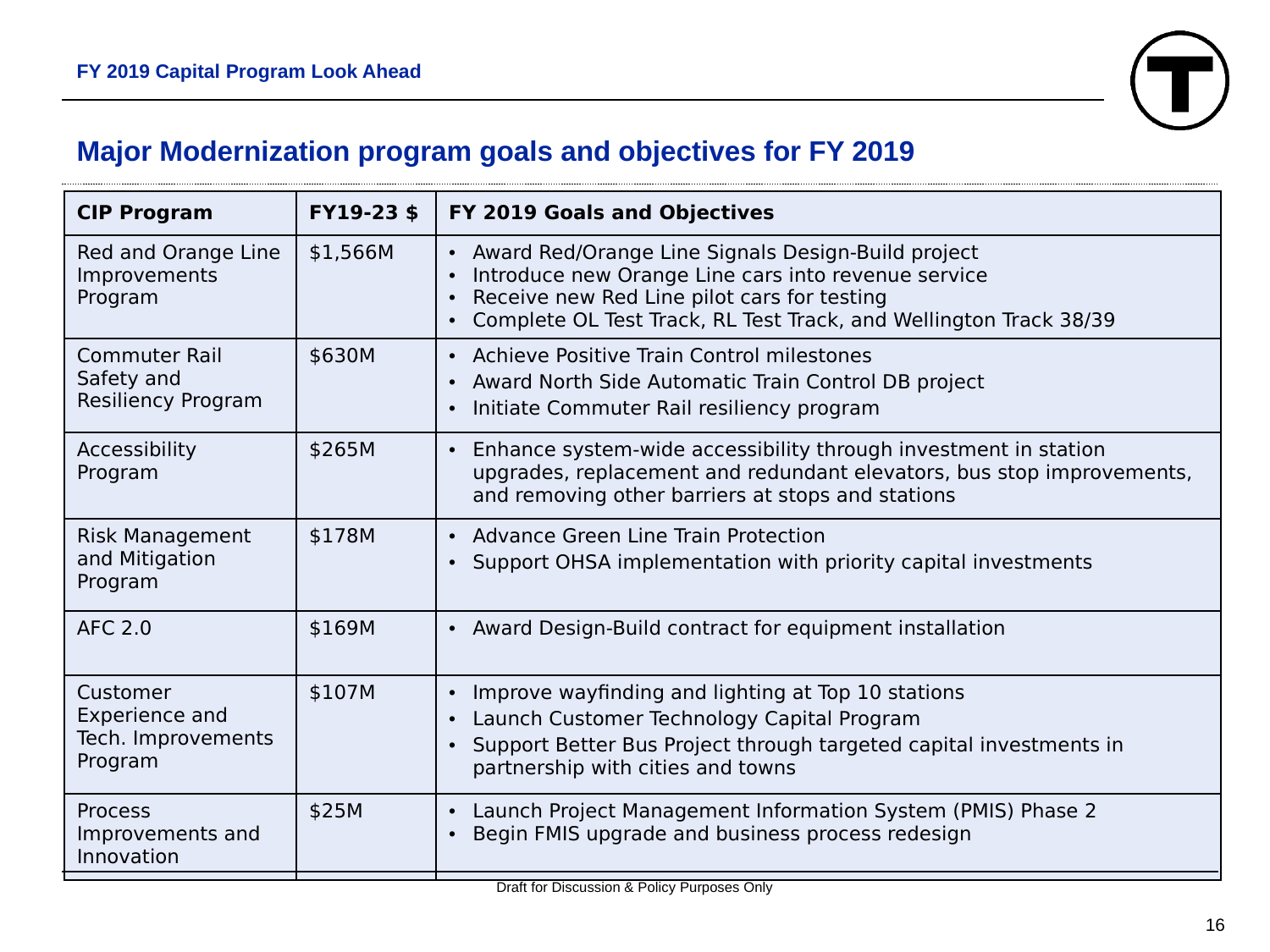

FY 2019 Capital Program Look Ahead
# Major Modernization program goals and objectives for FY 2019
| CIP Program | FY19-23 $ | FY 2019 Goals and Objectives |
| --- | --- | --- |
| Red and Orange Line Improvements Program | $1,566M | Award Red/Orange Line Signals Design-Build project Introduce new Orange Line cars into revenue service Receive new Red Line pilot cars for testing Complete OL Test Track, RL Test Track, and Wellington Track 38/39 |
| Commuter Rail Safety and Resiliency Program | $630M | Achieve Positive Train Control milestones Award North Side Automatic Train Control DB project Initiate Commuter Rail resiliency program |
| Accessibility Program | $265M | Enhance system-wide accessibility through investment in station upgrades, replacement and redundant elevators, bus stop improvements, and removing other barriers at stops and stations |
| Risk Management and Mitigation Program | $178M | Advance Green Line Train Protection Support OHSA implementation with priority capital investments |
| AFC 2.0 | $169M | Award Design-Build contract for equipment installation |
| Customer Experience and Tech. Improvements Program | $107M | Improve wayfinding and lighting at Top 10 stations Launch Customer Technology Capital Program Support Better Bus Project through targeted capital investments in partnership with cities and towns |
| Process Improvements and Innovation | $25M | Launch Project Management Information System (PMIS) Phase 2 Begin FMIS upgrade and business process redesign |